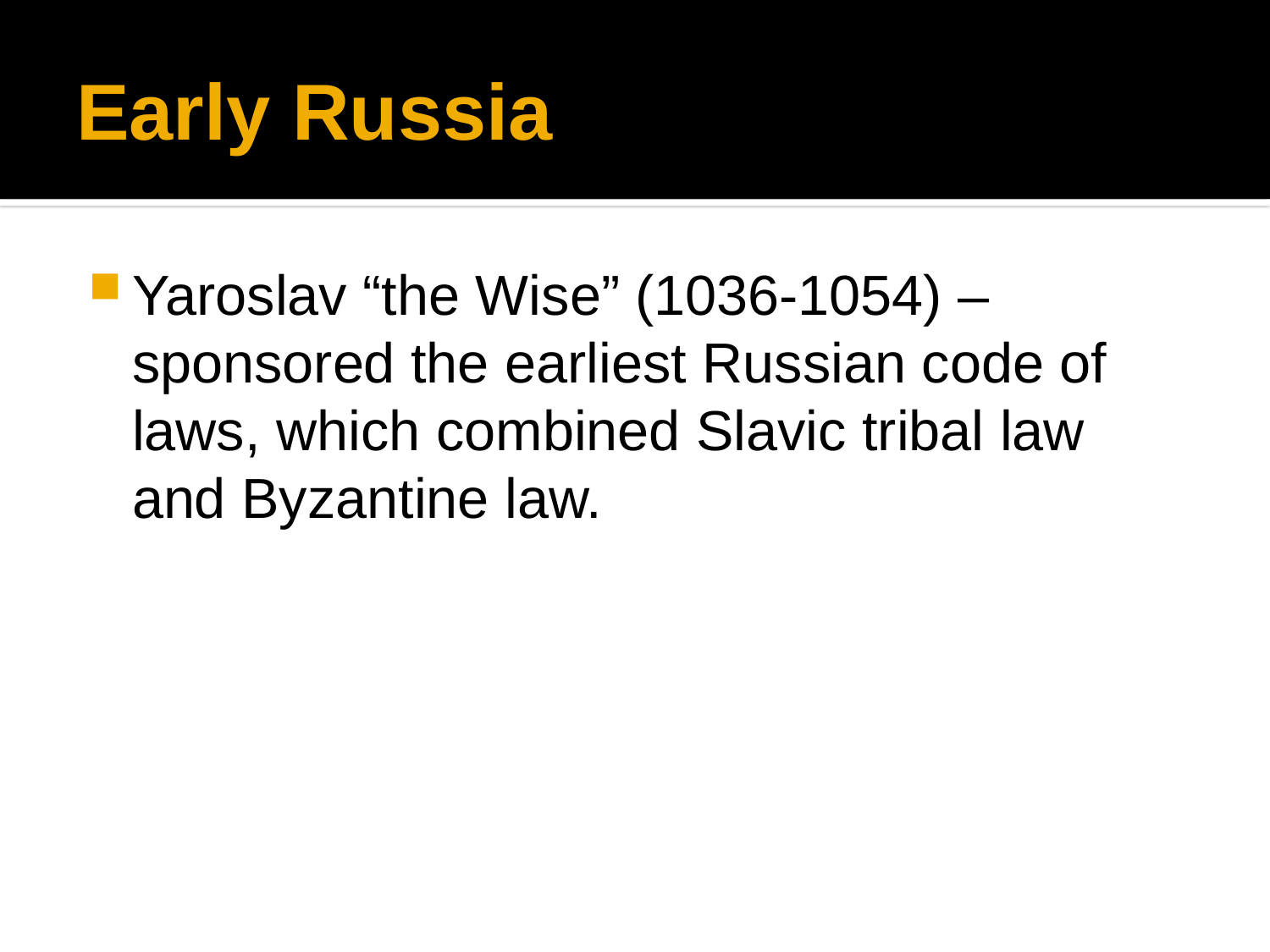

# Early Russia
Yaroslav “the Wise” (1036-1054) – sponsored the earliest Russian code of laws, which combined Slavic tribal law and Byzantine law.